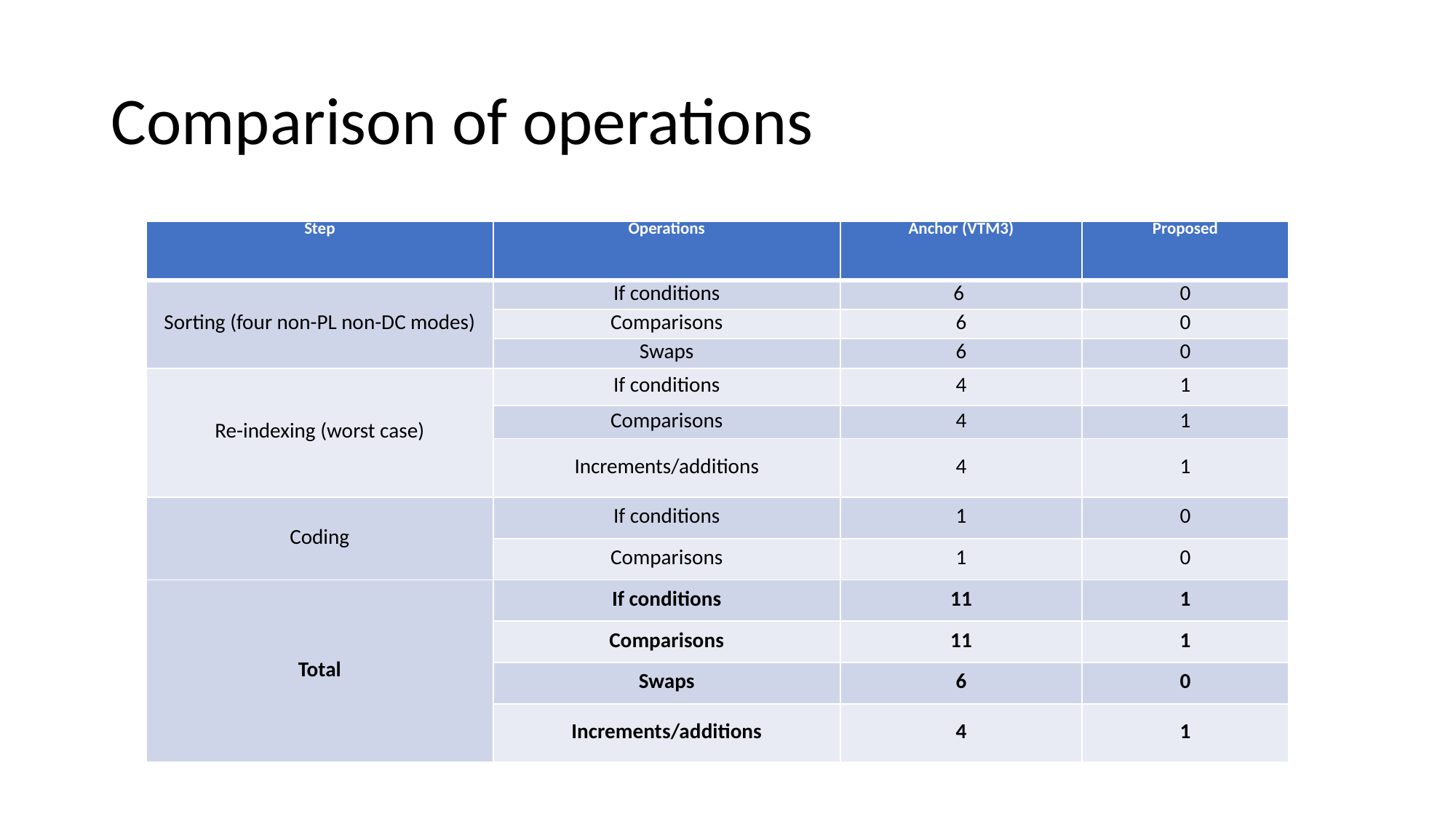

# Comparison of operations
| Step | Operations | Anchor (VTM3) | Proposed |
| --- | --- | --- | --- |
| Sorting (four non-PL non-DC modes) | If conditions | 6 | 0 |
|  | Comparisons | 6 | 0 |
|  | Swaps | 6 | 0 |
| Re-indexing (worst case) | If conditions | 4 | 1 |
|  | Comparisons | 4 | 1 |
|  | Increments/additions | 4 | 1 |
| Coding | If conditions | 1 | 0 |
|  | Comparisons | 1 | 0 |
| Total | If conditions | 11 | 1 |
|  | Comparisons | 11 | 1 |
|  | Swaps | 6 | 0 |
|  | Increments/additions | 4 | 1 |